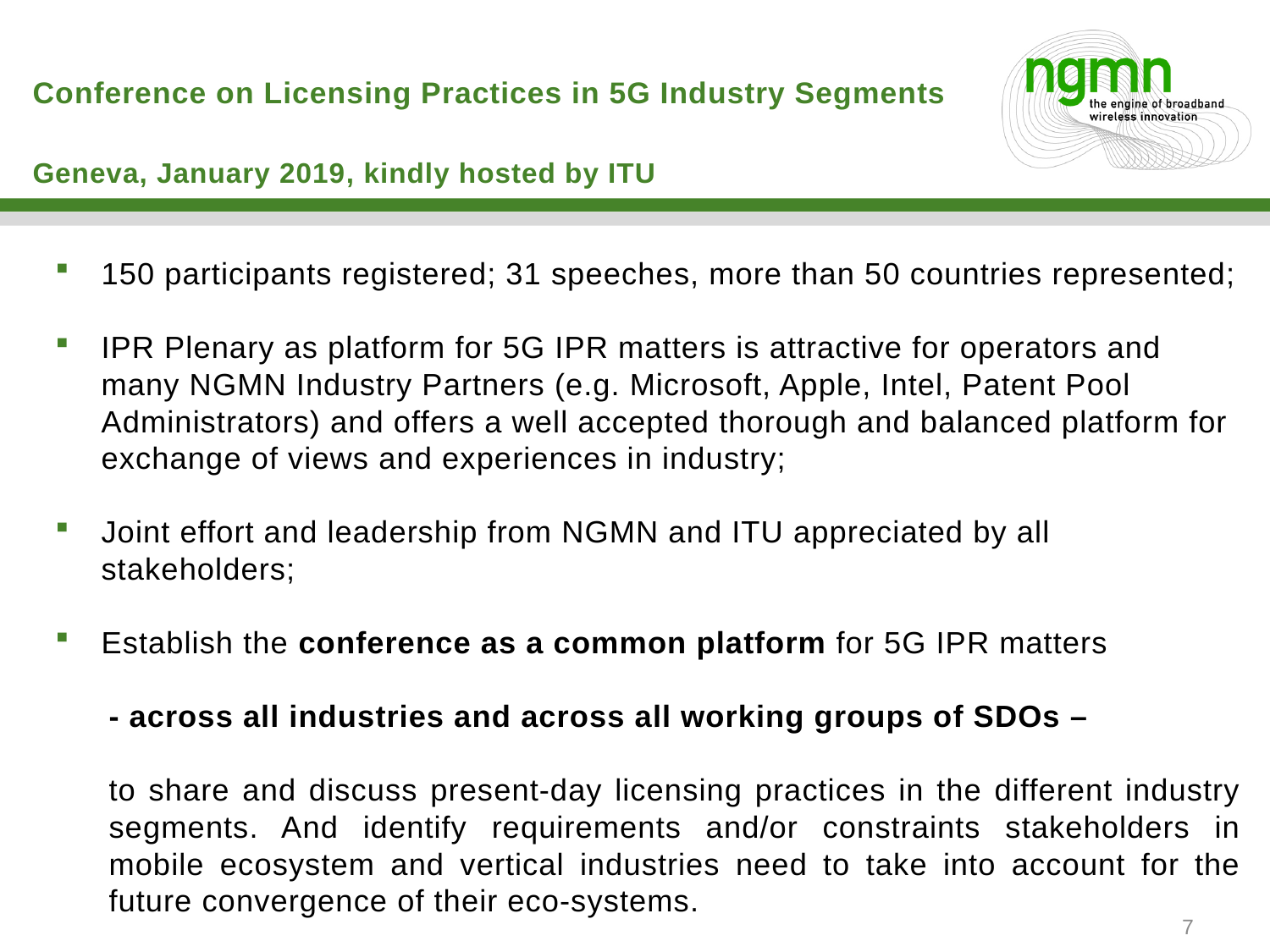

# Conference on Licensing Practices in 5G Industry Segments
Geneva, January 2019, kindly hosted by ITU
150 participants registered; 31 speeches, more than 50 countries represented;

IPR Plenary as platform for 5G IPR matters is attractive for operators and many NGMN Industry Partners (e.g. Microsoft, Apple, Intel, Patent Pool Administrators) and offers a well accepted thorough and balanced platform for exchange of views and experiences in industry;

Joint effort and leadership from NGMN and ITU appreciated by all stakeholders;

Establish the conference as a common platform for 5G IPR matters

- across all industries and across all working groups of SDOs –

to share and discuss present-day licensing practices in the different industry segments. And identify requirements and/or constraints stakeholders in mobile ecosystem and vertical industries need to take into account for the future convergence of their eco-systems.

7